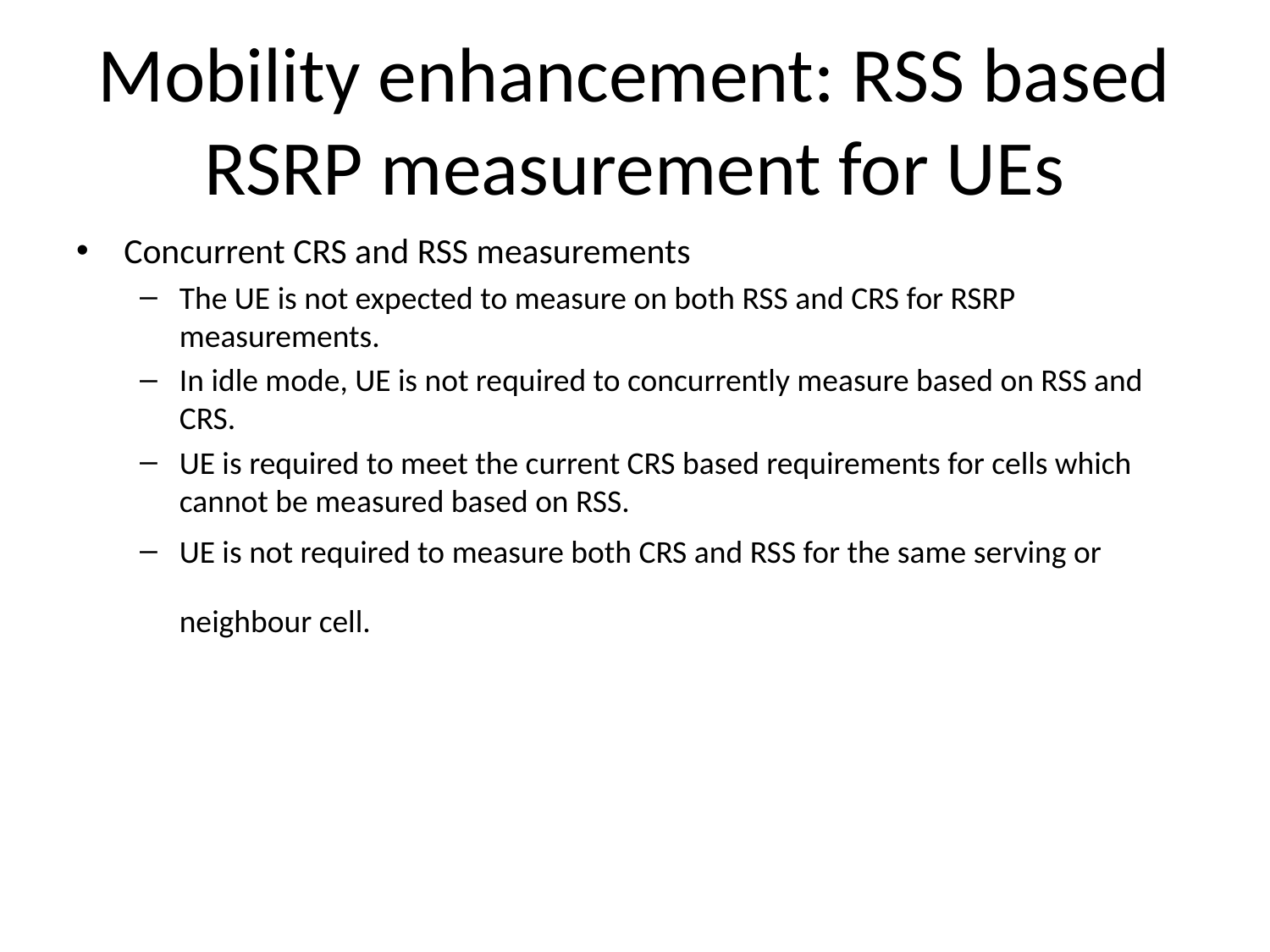

# Mobility enhancement: RSS based RSRP measurement for UEs
Concurrent CRS and RSS measurements
The UE is not expected to measure on both RSS and CRS for RSRP measurements.
In idle mode, UE is not required to concurrently measure based on RSS and CRS.
UE is required to meet the current CRS based requirements for cells which cannot be measured based on RSS.
UE is not required to measure both CRS and RSS for the same serving or neighbour cell.